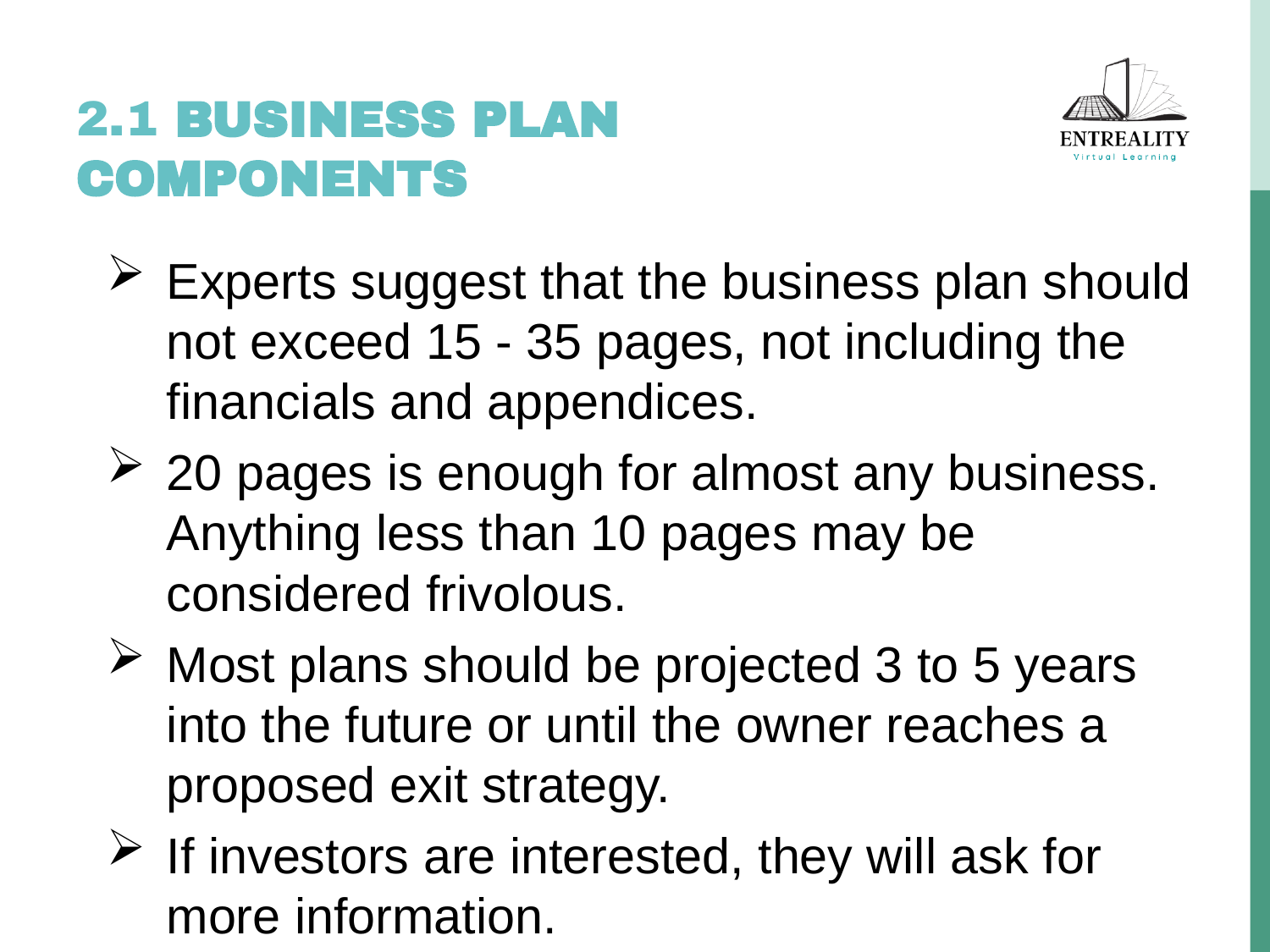

# 2.1 BUSINESS PLAN COMPONENTS
Experts suggest that the business plan should not exceed 15 - 35 pages, not including the financials and appendices.
20 pages is enough for almost any business. Anything less than 10 pages may be considered frivolous.
Most plans should be projected 3 to 5 years into the future or until the owner reaches a proposed exit strategy.
If investors are interested, they will ask for more information.